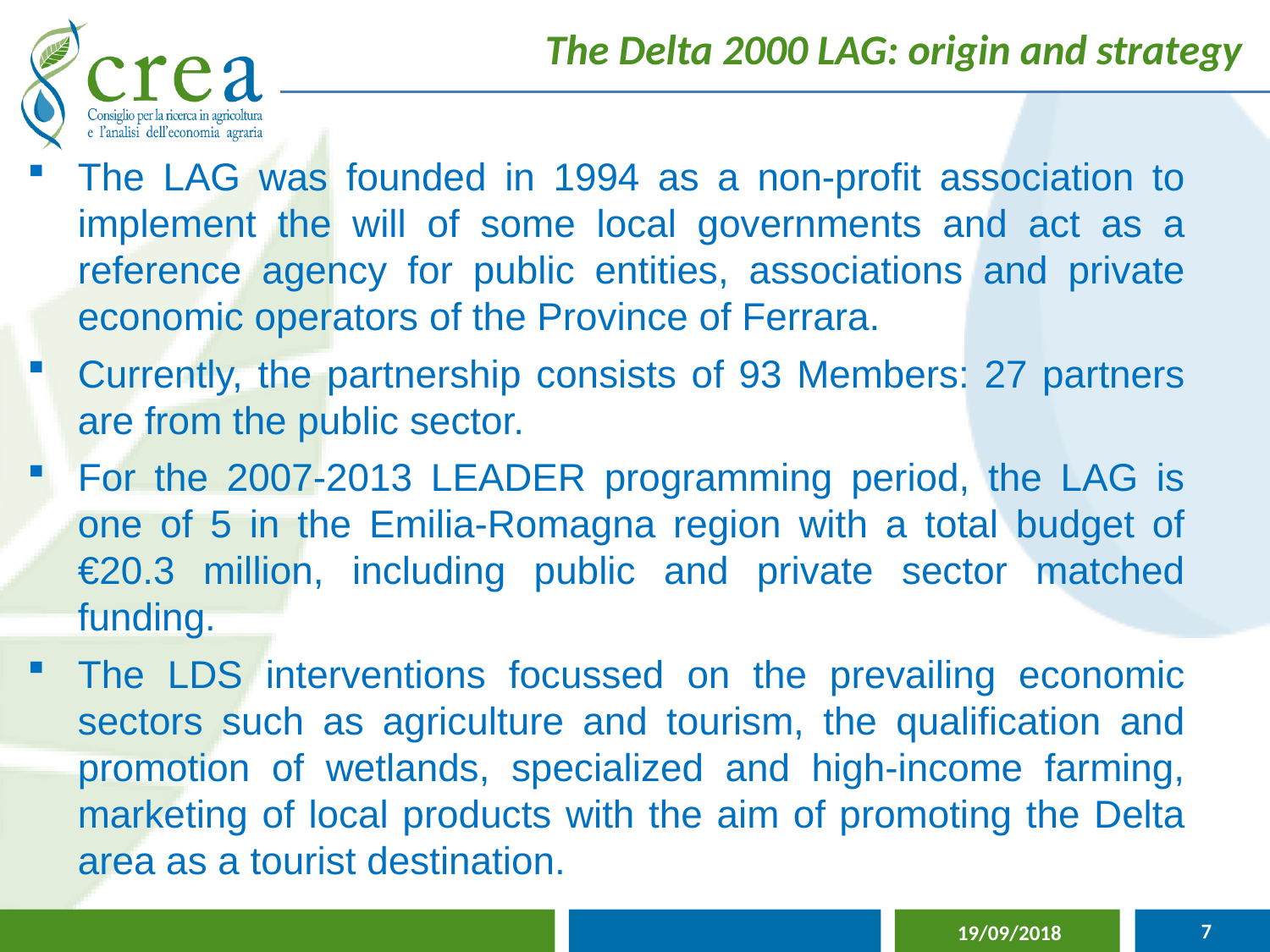

The Delta 2000 LAG: origin and strategy
The LAG was founded in 1994 as a non-profit association to implement the will of some local governments and act as a reference agency for public entities, associations and private economic operators of the Province of Ferrara.
Currently, the partnership consists of 93 Members: 27 partners are from the public sector.
For the 2007-2013 LEADER programming period, the LAG is one of 5 in the Emilia-Romagna region with a total budget of €20.3 million, including public and private sector matched funding.
The LDS interventions focussed on the prevailing economic sectors such as agriculture and tourism, the qualification and promotion of wetlands, specialized and high-income farming, marketing of local products with the aim of promoting the Delta area as a tourist destination.